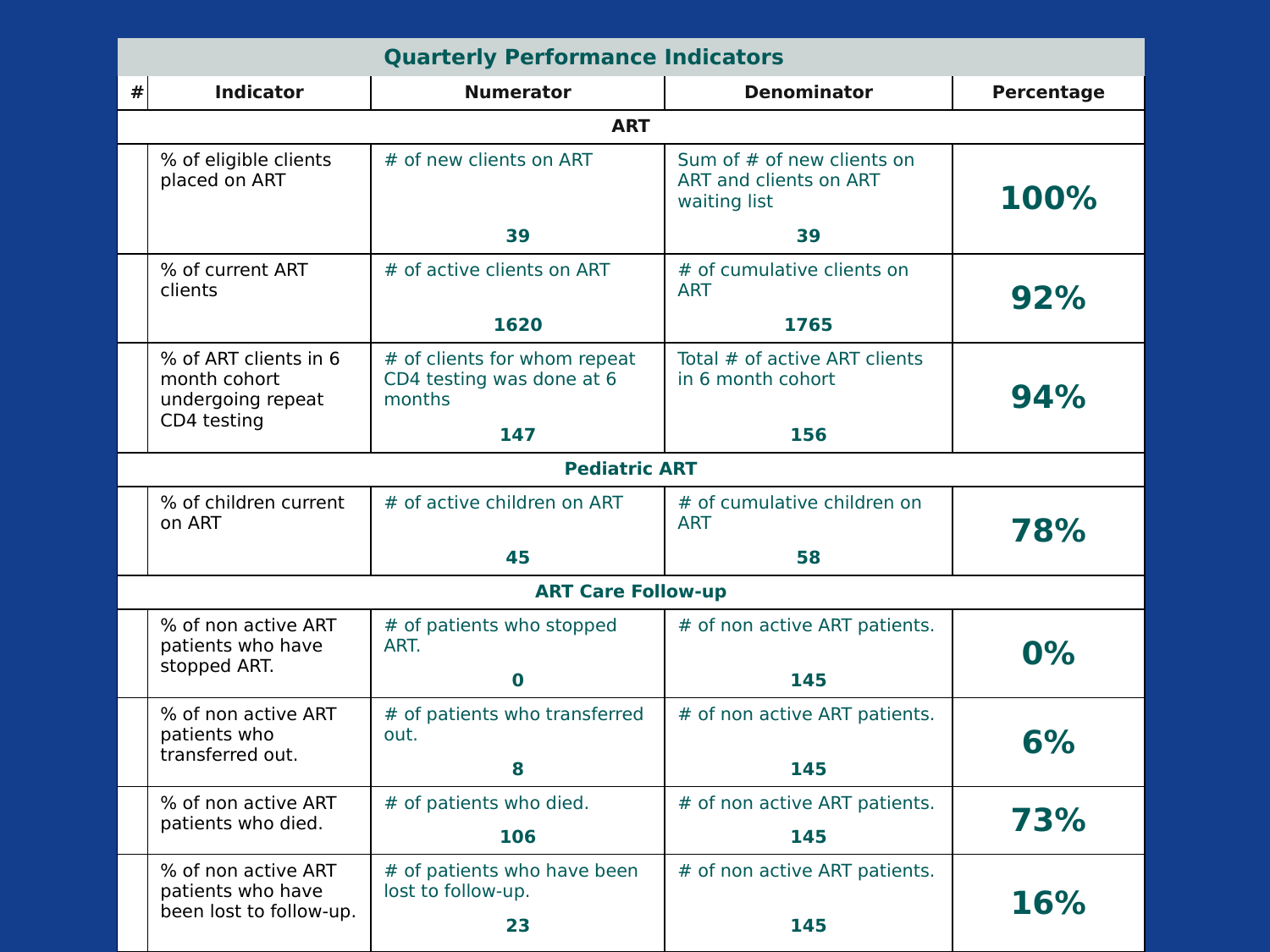

|  |  | Quarterly Performance Indicators |  |  |
| --- | --- | --- | --- | --- |
| # | Indicator | Numerator | Denominator | Percentage |
| ART |  |  |  |  |
| 1 | % of eligible clients placed on ART | # of new clients on ART | Sum of # of new clients on ART and clients on ART waiting list | 100% |
|  |  | 39 | 39 |  |
| 2 | % of current ART clients | # of active clients on ART | # of cumulative clients on ART | 92% |
|  |  | 1620 | 1765 |  |
| 3 | % of ART clients in 6 month cohort undergoing repeat CD4 testing | # of clients for whom repeat CD4 testing was done at 6 months | Total # of active ART clients in 6 month cohort | 94% |
|  |  | 147 | 156 |  |
| Pediatric ART |  |  |  |  |
| 1 | % of children current on ART | # of active children on ART | # of cumulative children on ART | 78% |
|  |  | 45 | 58 |  |
| ART Care Follow-up |  |  |  |  |
| 1 | % of non active ART patients who have stopped ART. | # of patients who stopped ART. | # of non active ART patients. | 0% |
|  |  | 0 | 145 |  |
| 2 | % of non active ART patients who transferred out. | # of patients who transferred out. | # of non active ART patients. | 6% |
|  |  | 8 | 145 |  |
| 3 | % of non active ART patients who died. | # of patients who died. | # of non active ART patients. | 73% |
|  |  | 106 | 145 |  |
| 4 | % of non active ART patients who have been lost to follow-up. | # of patients who have been lost to follow-up. | # of non active ART patients. | 16% |
|  |  | 23 | 145 |  |